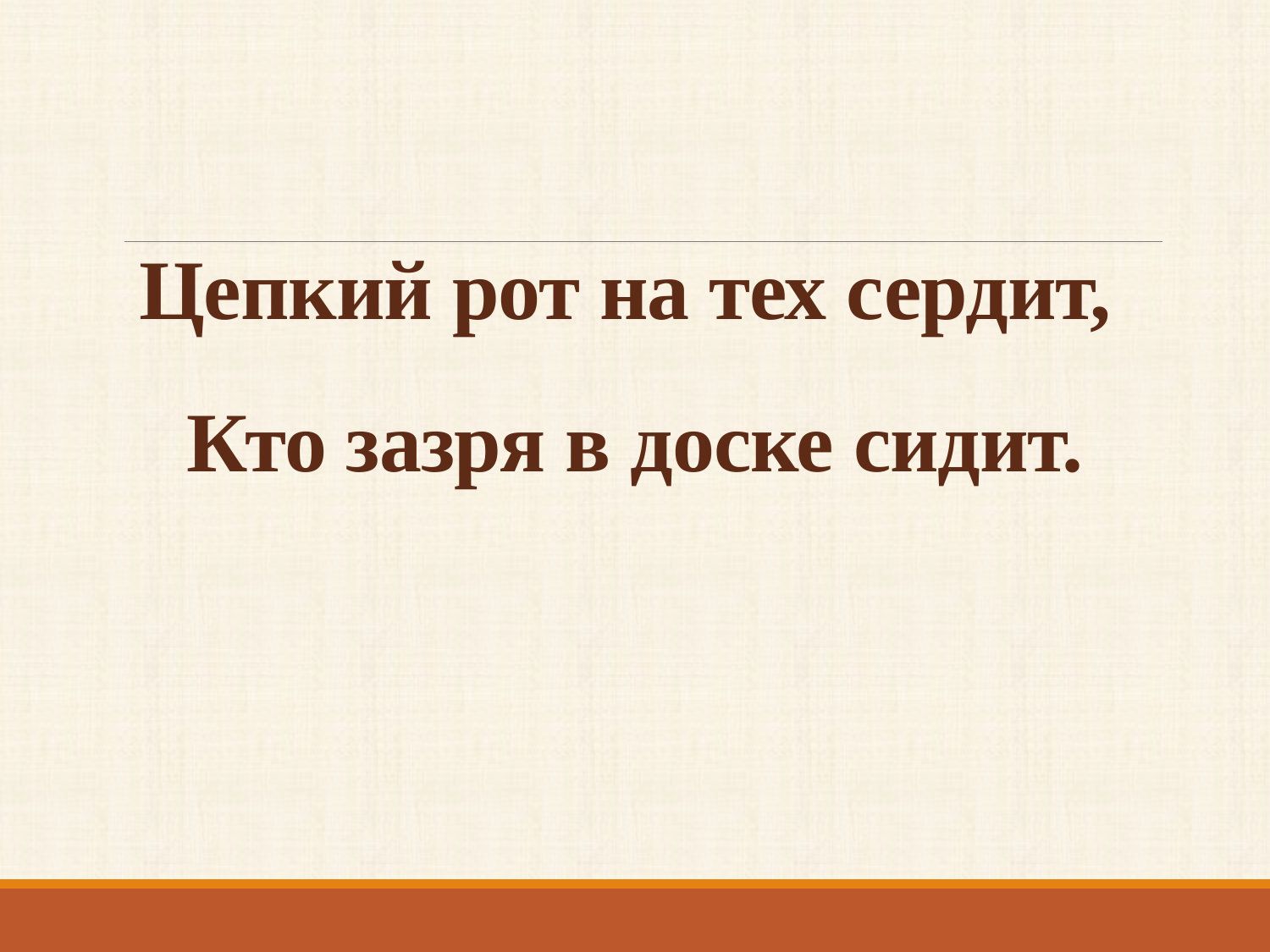

# Цепкий рот на тех сердит, Кто зазря в доске сидит.